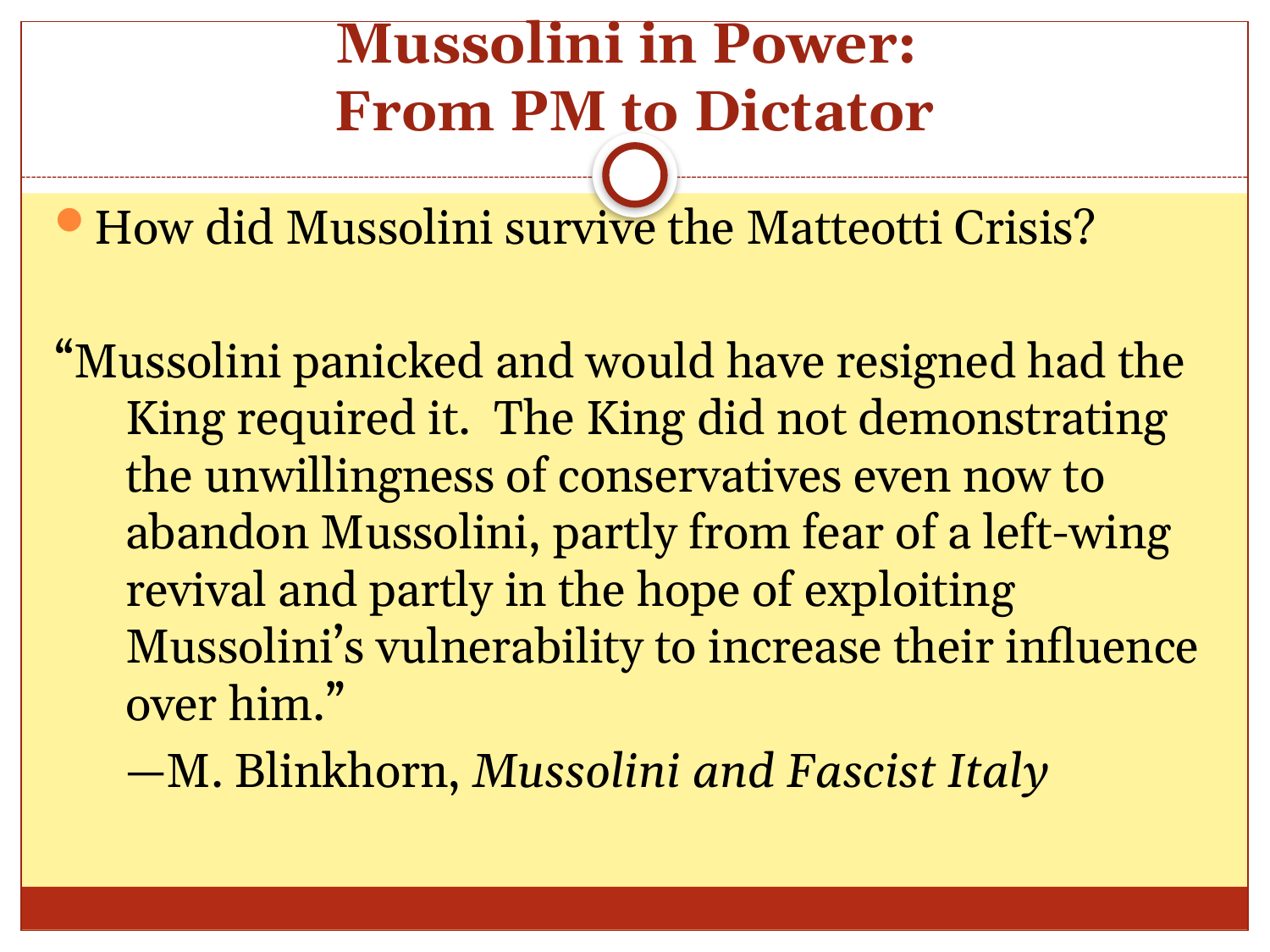

# Mussolini in Power: From PM to Dictator
How did Mussolini survive the Matteotti Crisis?

“Mussolini panicked and would have resigned had the King required it.  The King did not demonstrating the unwillingness of conservatives even now to abandon Mussolini, partly from fear of a left-wing revival and partly in the hope of exploiting Mussolini’s vulnerability to increase their influence over him.”
	—M. Blinkhorn, Mussolini and Fascist Italy